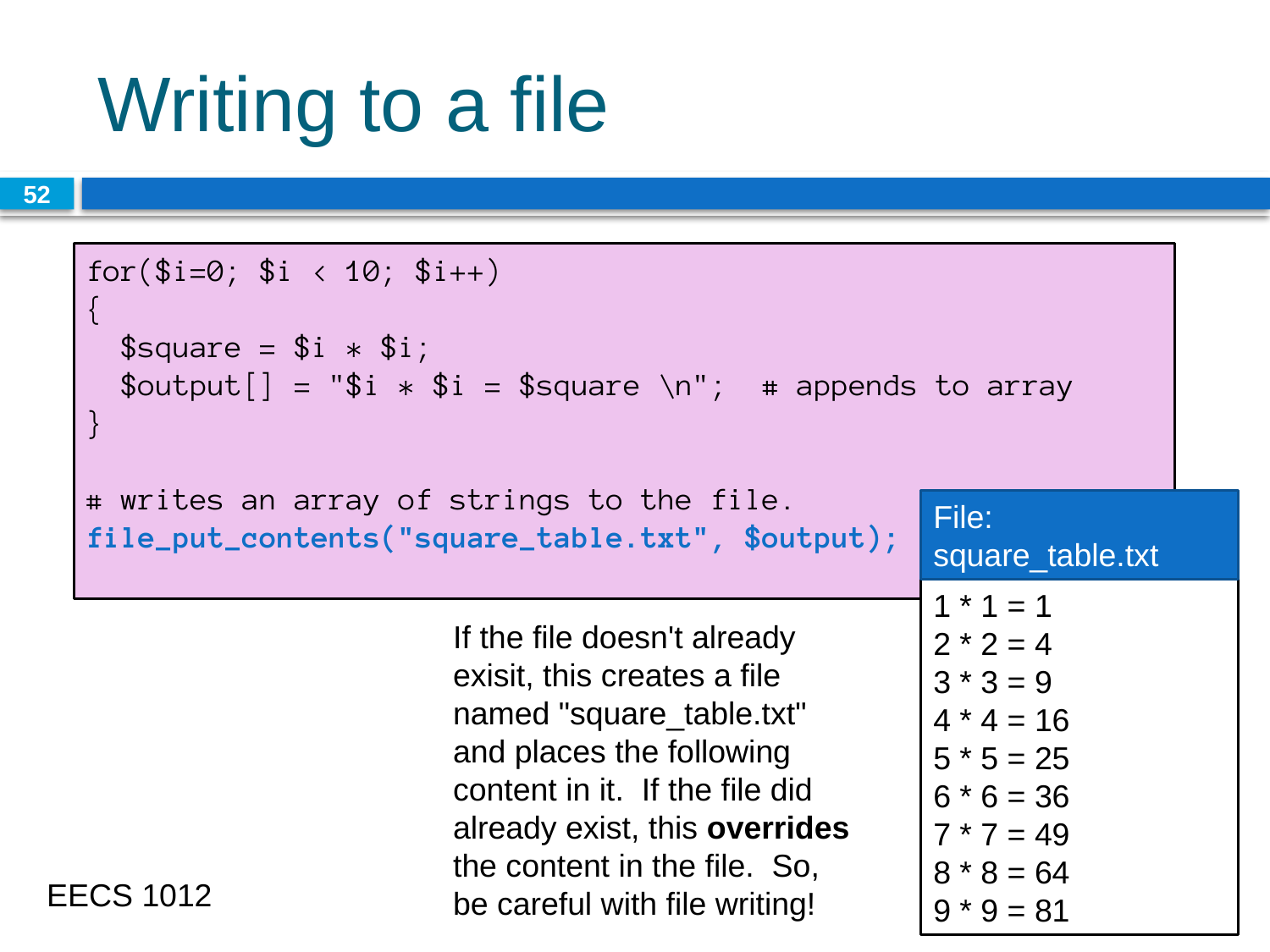

# Writing to a file
52
for($i=0; $i < 10; $i++)
{
  $square = $i * $i;
  $output[] = "$i * $i = $square \n";  # appends to array
}

# writes an array of strings to the file.
file_put_contents("square_table.txt", $output);

File: square_table.txt
0 * 0 = 0
1 * 1 = 1
2 * 2 = 4
3 * 3 = 9
4 * 4 = 16
5 * 5 = 25
6 * 6 = 36
7 * 7 = 49
8 * 8 = 64
9 * 9 = 81
If the file doesn't already
exisit, this creates a file
named "square_table.txt"
and places the following
content in it.  If the file did
already exist, this overrides
the content in the file.  So,
be careful with file writing!
EECS 1012